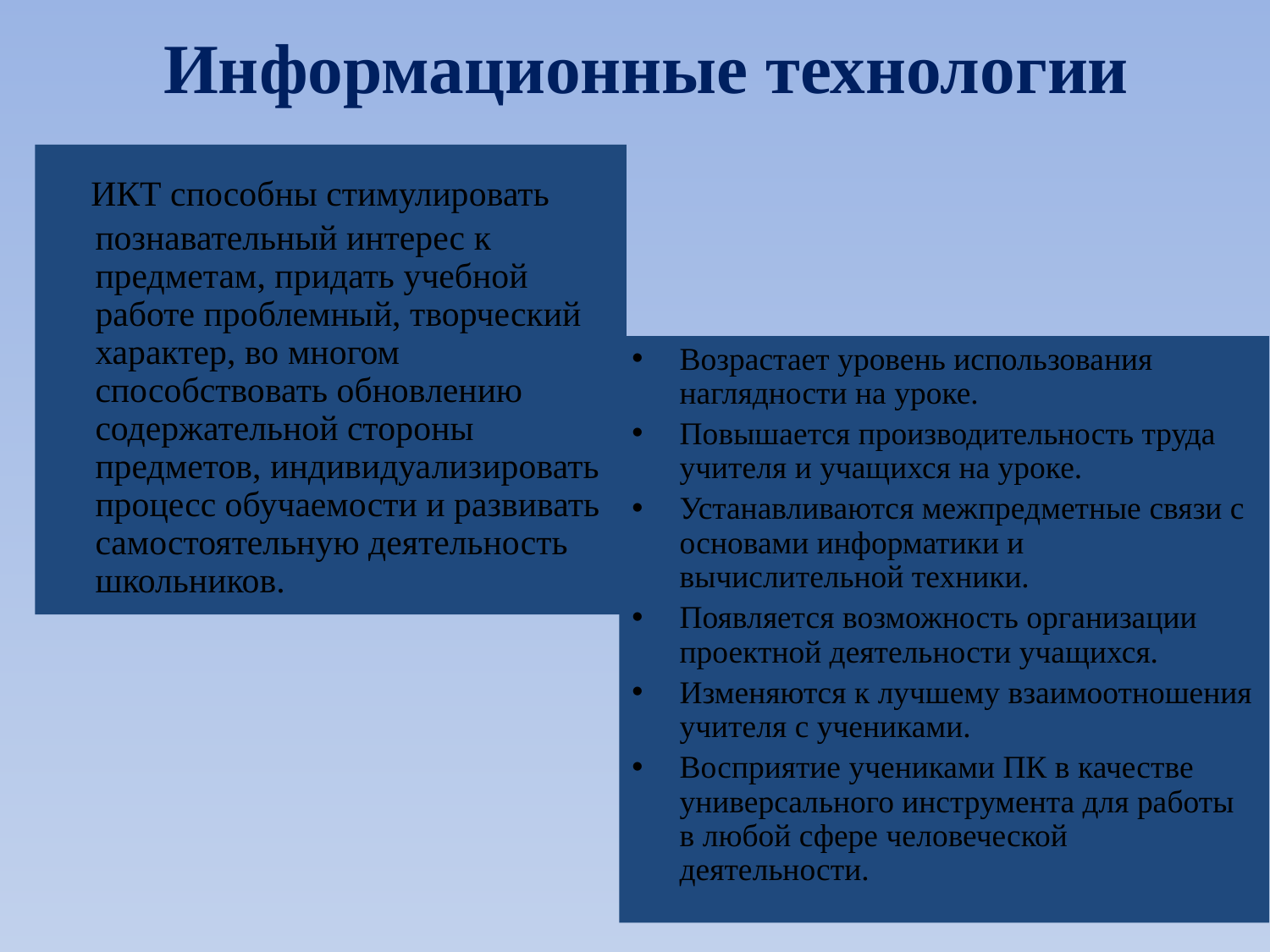

# Информационные технологии
   ИКТ способны стимулировать познавательный интерес к предметам, придать учебной работе проблемный, творческий характер, во многом способствовать обновлению содержательной стороны предметов, индивидуализировать процесс обучаемости и развивать самостоятельную деятельность школьников.
Возрастает уровень использования наглядности на уроке.
Повышается производительность труда учителя и учащихся на уроке.
Устанавливаются межпредметные связи с основами информатики и вычислительной техники.
Появляется возможность организации проектной деятельности учащихся.
Изменяются к лучшему взаимоотношения учителя с учениками.
Восприятие учениками ПК в качестве универсального инструмента для работы в любой сфере человеческой деятельности.